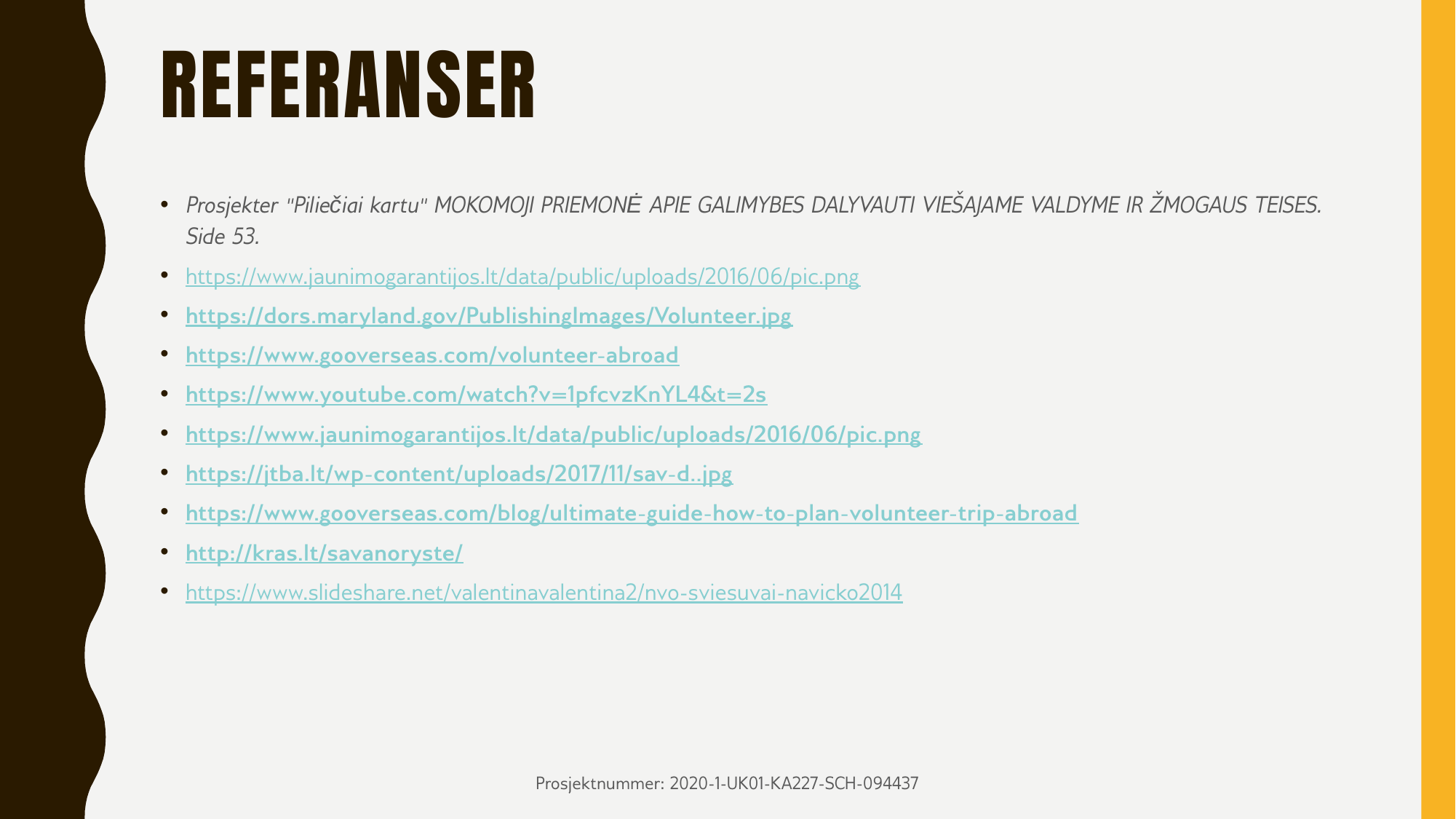

# referanser
Prosjekter "Piliečiai kartu" MOKOMOJI PRIEMONĖ APIE GALIMYBES DALYVAUTI VIEŠAJAME VALDYME IR ŽMOGAUS TEISES. Side 53.
https://www.jaunimogarantijos.lt/data/public/uploads/2016/06/pic.png
https://dors.maryland.gov/PublishingImages/Volunteer.jpg
https://www.gooverseas.com/volunteer-abroad
https://www.youtube.com/watch?v=1pfcvzKnYL4&t=2s
https://www.jaunimogarantijos.lt/data/public/uploads/2016/06/pic.png
https://jtba.lt/wp-content/uploads/2017/11/sav-d..jpg
https://www.gooverseas.com/blog/ultimate-guide-how-to-plan-volunteer-trip-abroad
http://kras.lt/savanoryste/
https://www.slideshare.net/valentinavalentina2/nvo-sviesuvai-navicko2014

Prosjektnummer: 2020-1-UK01-KA227-SCH-094437